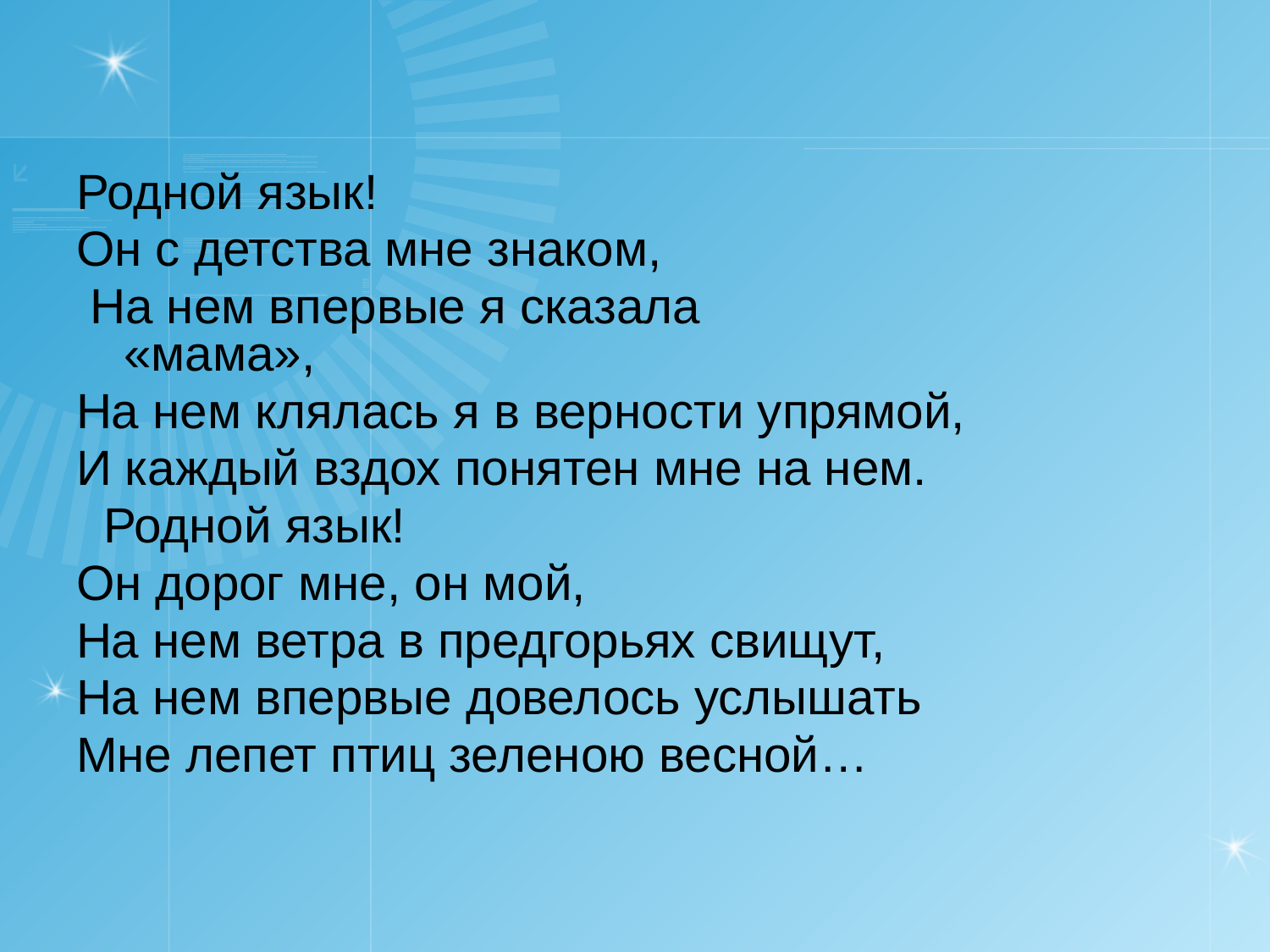

#
Родной язык!
Он с детства мне знаком,
 На нем впервые я сказала «мама»,
На нем клялась я в верности упрямой,
И каждый вздох понятен мне на нем.
  Родной язык!
Он дорог мне, он мой,
На нем ветра в предгорьях свищут,
На нем впервые довелось услышать
Мне лепет птиц зеленою весной…